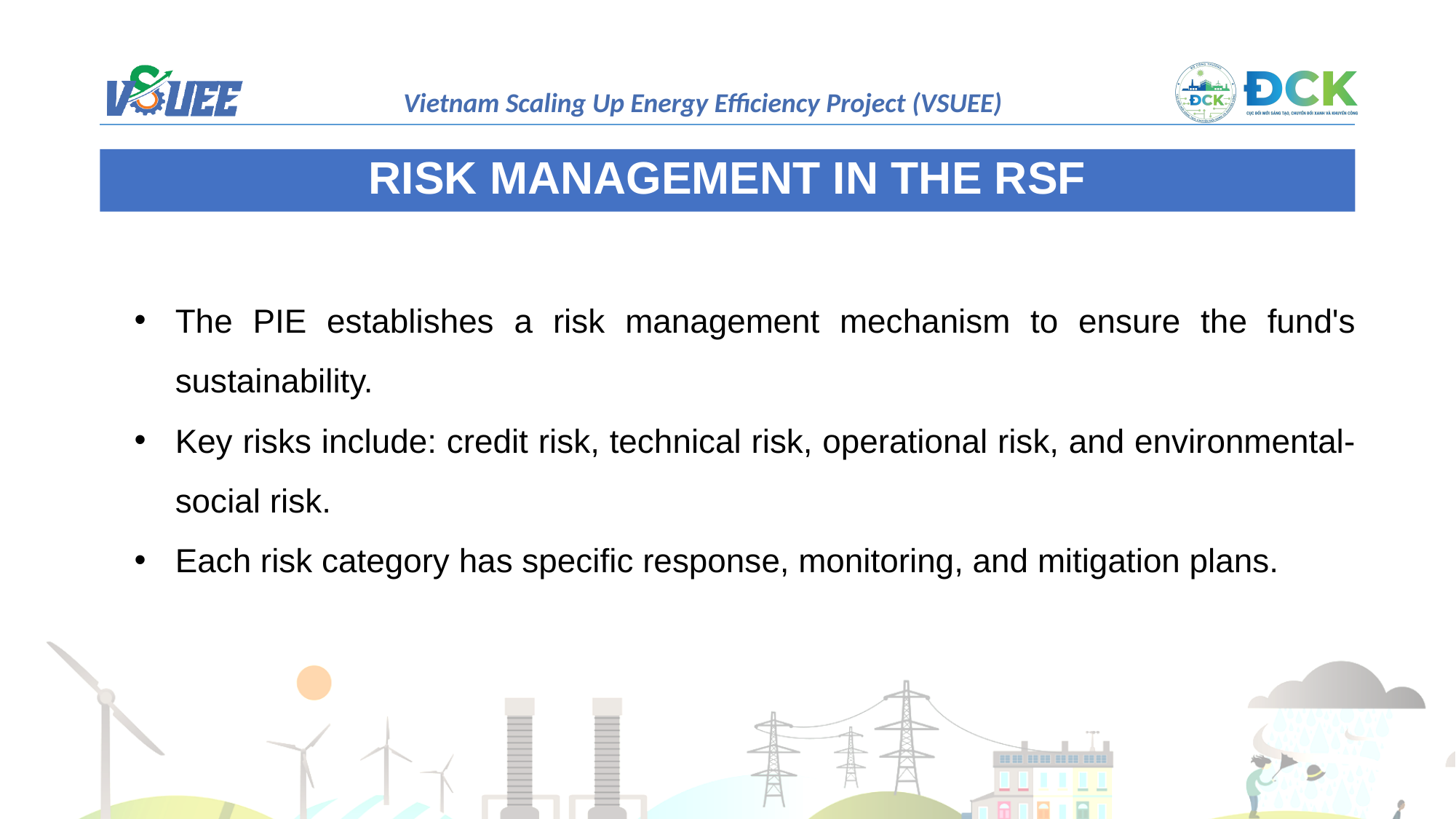

RISK MANAGEMENT IN THE RSF
The PIE establishes a risk management mechanism to ensure the fund's sustainability.
Key risks include: credit risk, technical risk, operational risk, and environmental-social risk.
Each risk category has specific response, monitoring, and mitigation plans.